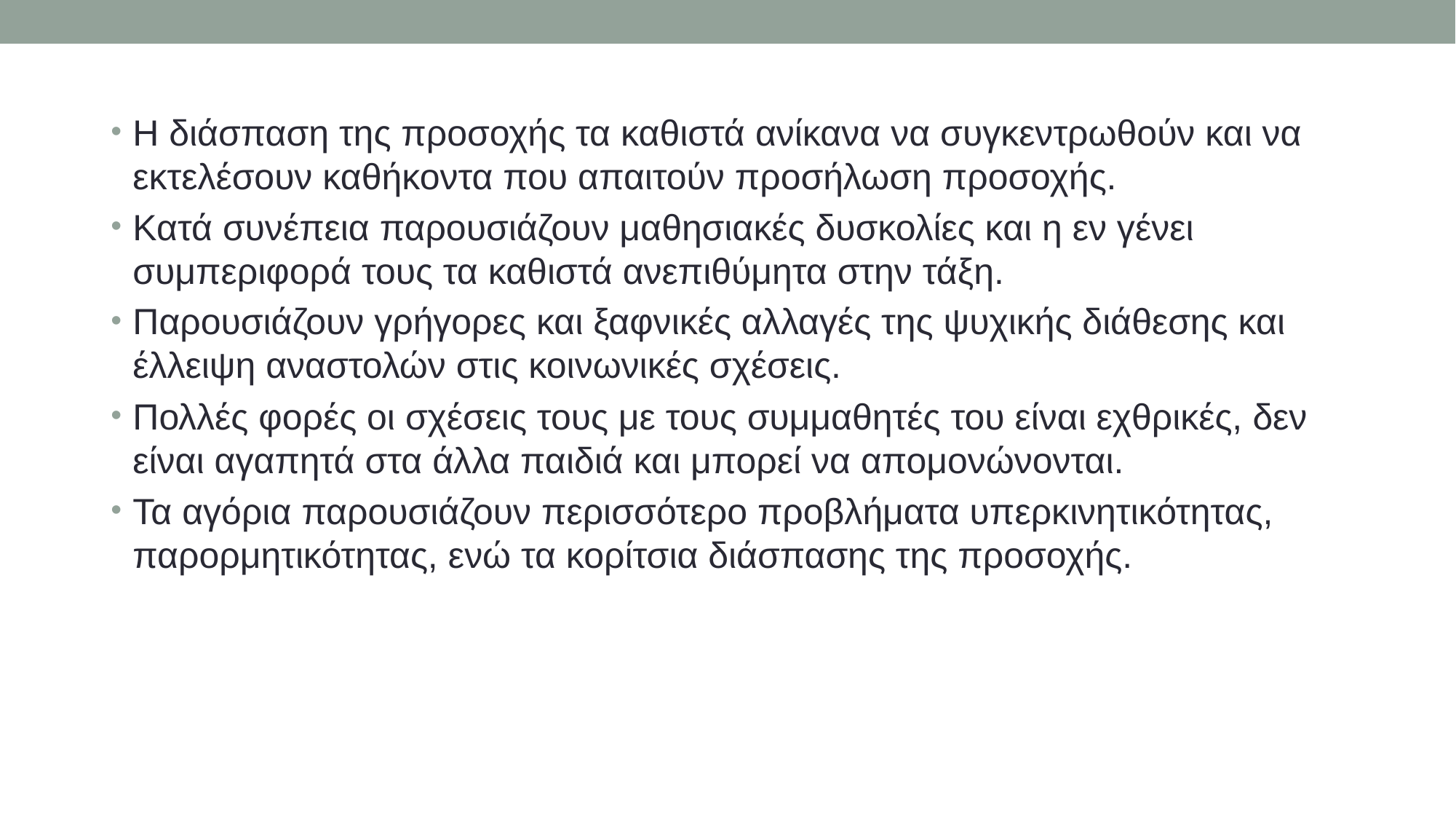

Η διάσπαση της προσοχής τα καθιστά ανίκανα να συγκεντρωθούν και να εκτελέσουν καθήκοντα που απαιτούν προσήλωση προσοχής.
Κατά συνέπεια παρουσιάζουν μαθησιακές δυσκολίες και η εν γένει συμπεριφορά τους τα καθιστά ανεπιθύμητα στην τάξη.
Παρουσιάζουν γρήγορες και ξαφνικές αλλαγές της ψυχικής διάθεσης και έλλειψη αναστολών στις κοινωνικές σχέσεις.
Πολλές φορές οι σχέσεις τους με τους συμμαθητές του είναι εχθρικές, δεν είναι αγαπητά στα άλλα παιδιά και μπορεί να απομονώνονται.
Τα αγόρια παρουσιάζουν περισσότερο προβλήματα υπερκινητικότητας, παρορμητικότητας, ενώ τα κορίτσια διάσπασης της προσοχής.